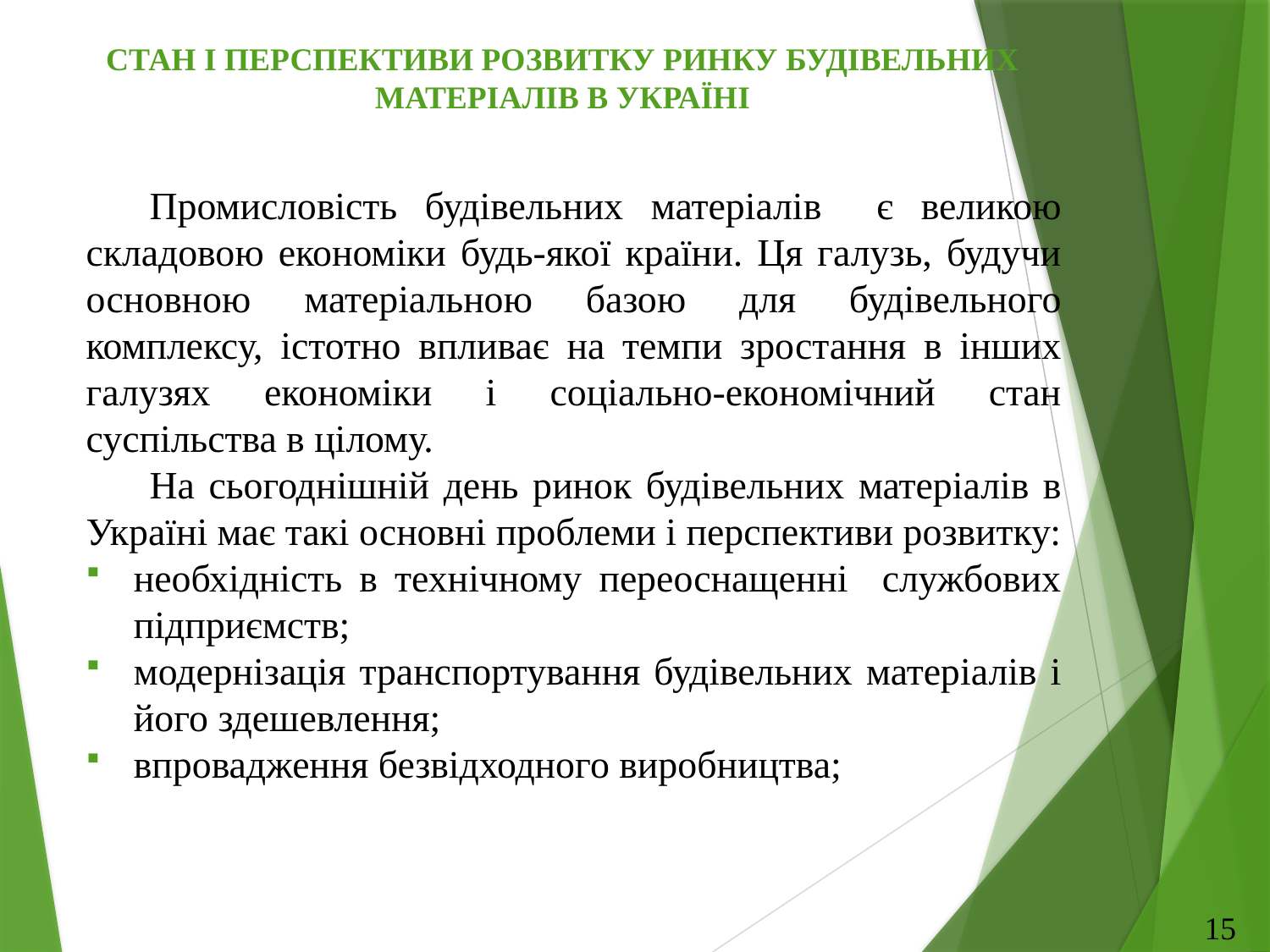

# СТАН І ПЕРСПЕКТИВИ РОЗВИТКУ РИНКУ БУДІВЕЛЬНИХ МАТЕРІАЛІВ В УКРАЇНІ
Промисловість будівельних матеріалів  є великою складовою економіки будь-якої країни. Ця галузь, будучи основною матеріальною базою для будівельного комплексу, істотно впливає на темпи зростання в інших галузях економіки і соціально-економічний стан суспільства в цілому.
На сьогоднішній день ринок будівельних матеріалів в Україні має такі основні проблеми і перспективи розвитку:
необхідність в технічному переоснащенні  службових підприємств;
модернізація транспортування будівельних матеріалів і його здешевлення;
впровадження безвідходного виробництва;

15